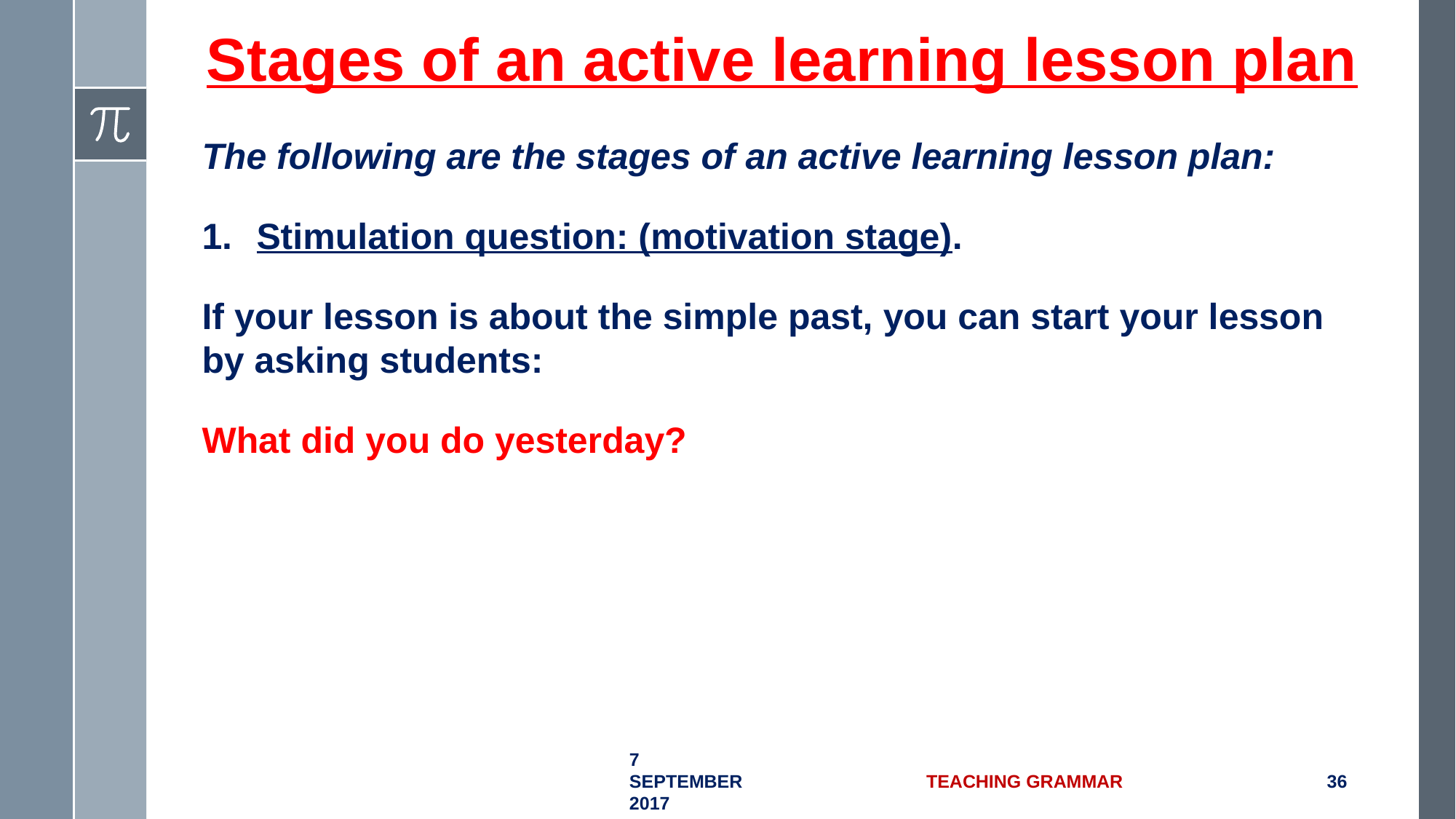

# Stages of an active learning lesson plan
The following are the stages of an active learning lesson plan:
Stimulation question: (motivation stage).
If your lesson is about the simple past, you can start your lesson by asking students:
What did you do yesterday?
7 September 2017
Teaching Grammar
36